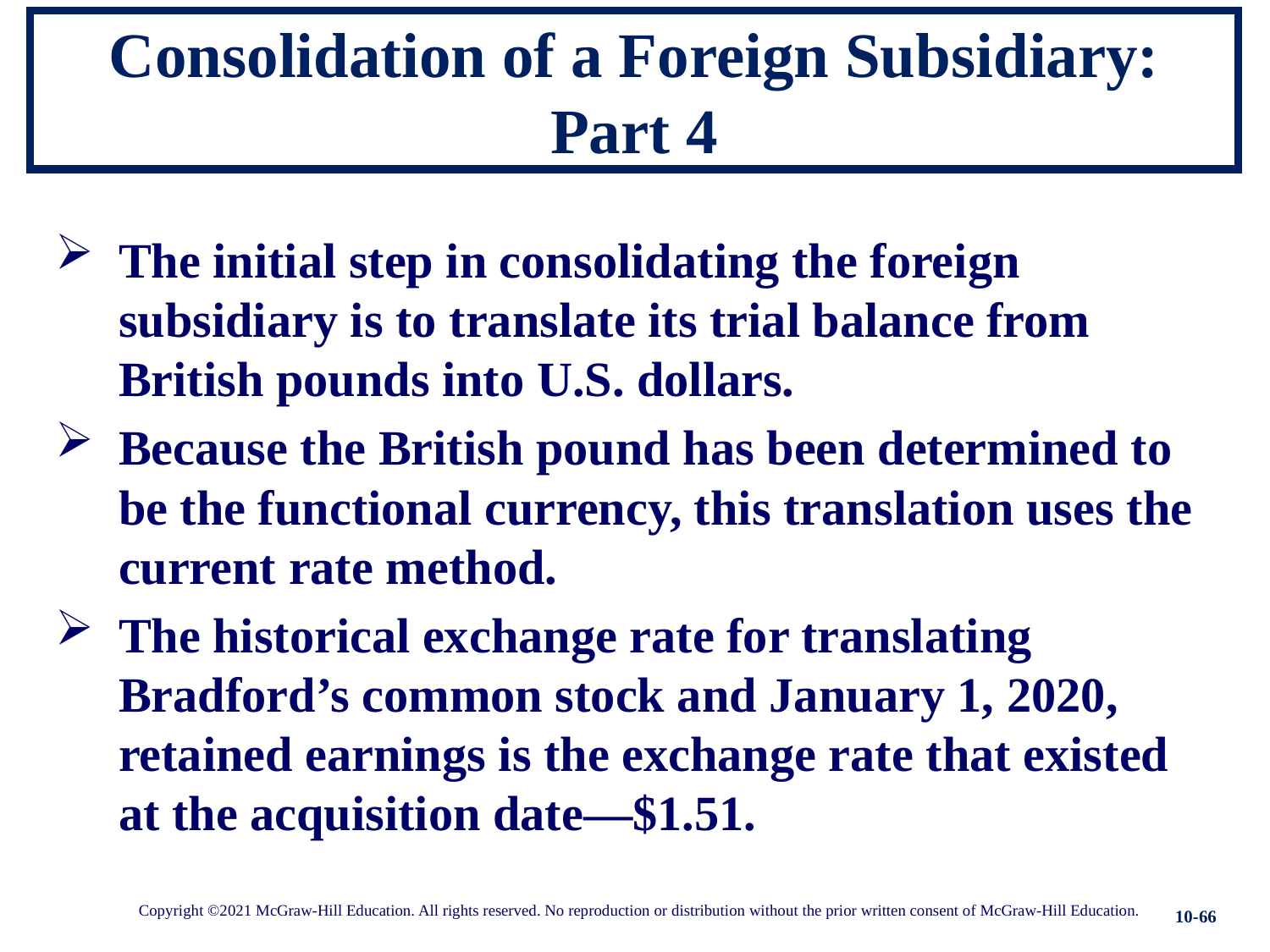

# Consolidation of a Foreign Subsidiary: Part 4
The initial step in consolidating the foreign subsidiary is to translate its trial balance from British pounds into U.S. dollars.
Because the British pound has been determined to be the functional currency, this translation uses the current rate method.
The historical exchange rate for translating Bradford’s common stock and January 1, 2020, retained earnings is the exchange rate that existed at the acquisition date—$1.51.
10-66
Copyright ©2021 McGraw-Hill Education. All rights reserved. No reproduction or distribution without the prior written consent of McGraw-Hill Education.